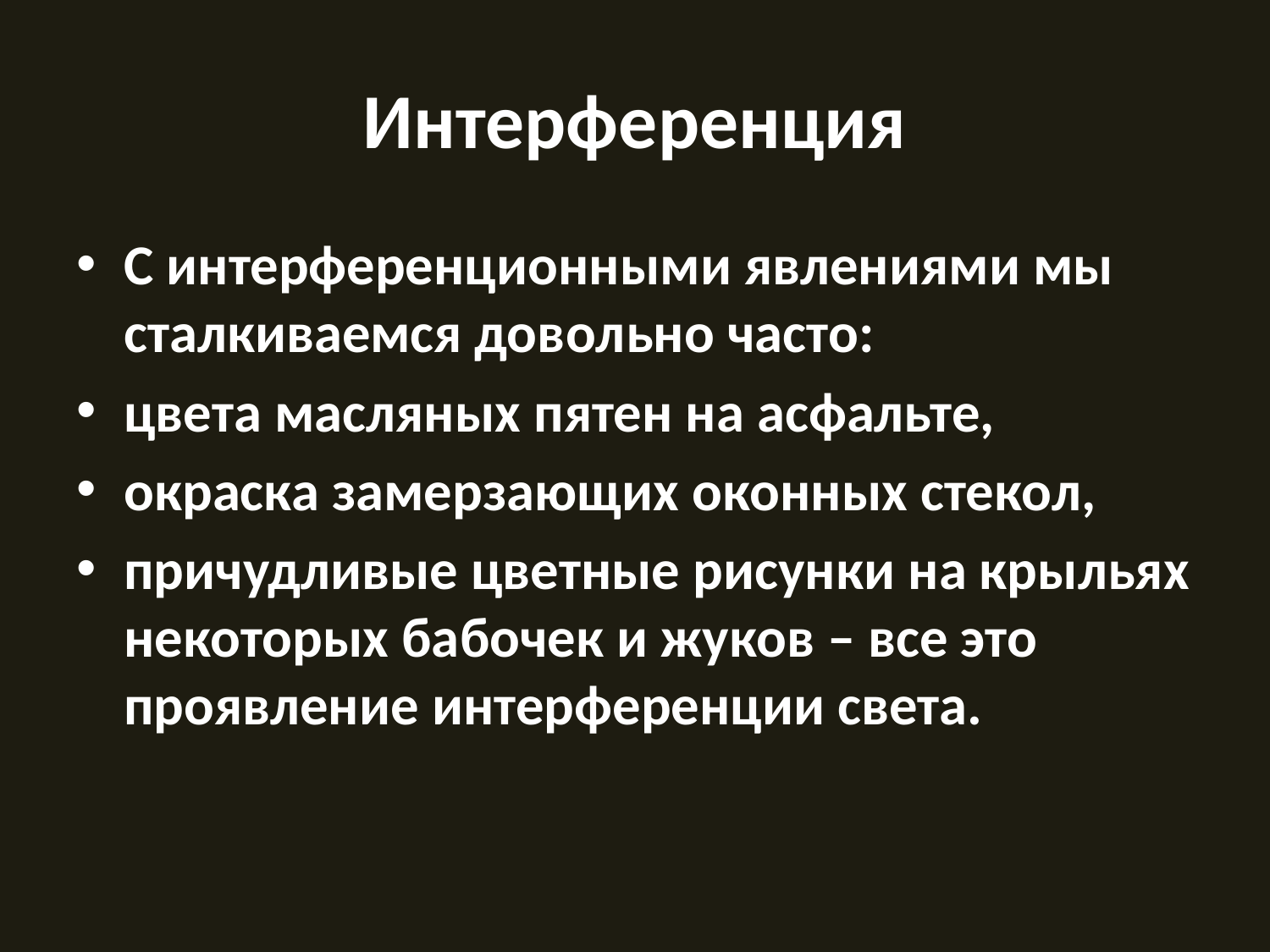

# Интерференция
С интерференционными явлениями мы сталкиваемся довольно часто:
цвета масляных пятен на асфальте,
окраска замерзающих оконных стекол,
причудливые цветные рисунки на крыльях некоторых бабочек и жуков – все это проявление интерференции света.